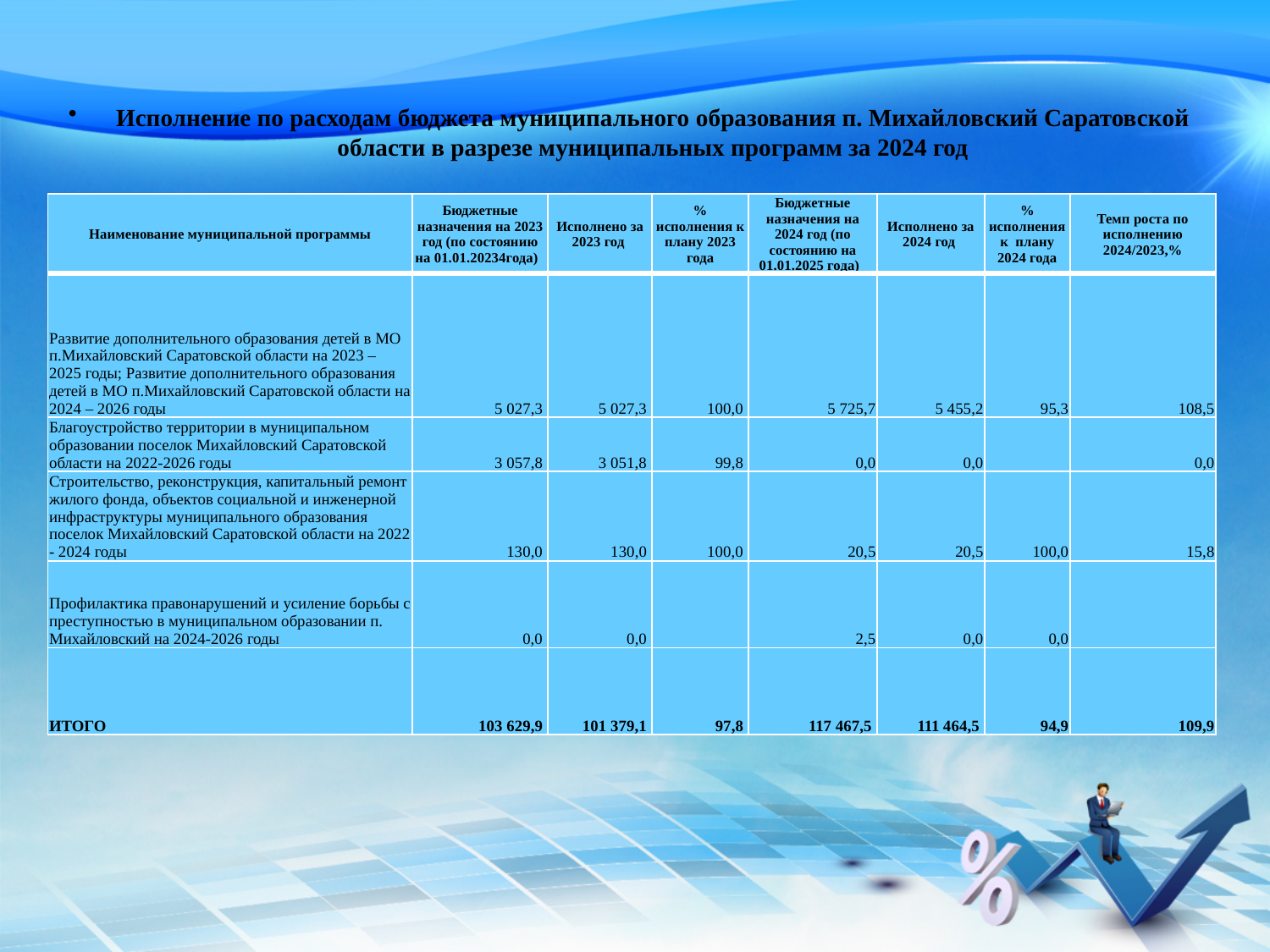

Исполнение по расходам бюджета муниципального образования п. Михайловский Саратовской области в разрезе муниципальных программ за 2024 год
| Наименование муниципальной программы | Бюджетные назначения на 2023 год (по состоянию на 01.01.20234года) | Исполнено за 2023 год | % исполнения к плану 2023 года | Бюджетные назначения на 2024 год (по состоянию на 01.01.2025 года) | Исполнено за 2024 год | % исполнения к плану 2024 года | Темп роста по исполнению 2024/2023,% |
| --- | --- | --- | --- | --- | --- | --- | --- |
| Развитие дополнительного образования детей в МО п.Михайловский Саратовской области на 2023 – 2025 годы; Развитие дополнительного образования детей в МО п.Михайловский Саратовской области на 2024 – 2026 годы | 5 027,3 | 5 027,3 | 100,0 | 5 725,7 | 5 455,2 | 95,3 | 108,5 |
| Благоустройство территории в муниципальном образовании поселок Михайловский Саратовской области на 2022-2026 годы | 3 057,8 | 3 051,8 | 99,8 | 0,0 | 0,0 |  | 0,0 |
| Строительство, реконструкция, капитальный ремонт жилого фонда, объектов социальной и инженерной инфраструктуры муниципального образования поселок Михайловский Саратовской области на 2022 - 2024 годы | 130,0 | 130,0 | 100,0 | 20,5 | 20,5 | 100,0 | 15,8 |
| Профилактика правонарушений и усиление борьбы с преступностью в муниципальном образовании п. Михайловский на 2024-2026 годы | 0,0 | 0,0 |  | 2,5 | 0,0 | 0,0 |  |
| ИТОГО | 103 629,9 | 101 379,1 | 97,8 | 117 467,5 | 111 464,5 | 94,9 | 109,9 |